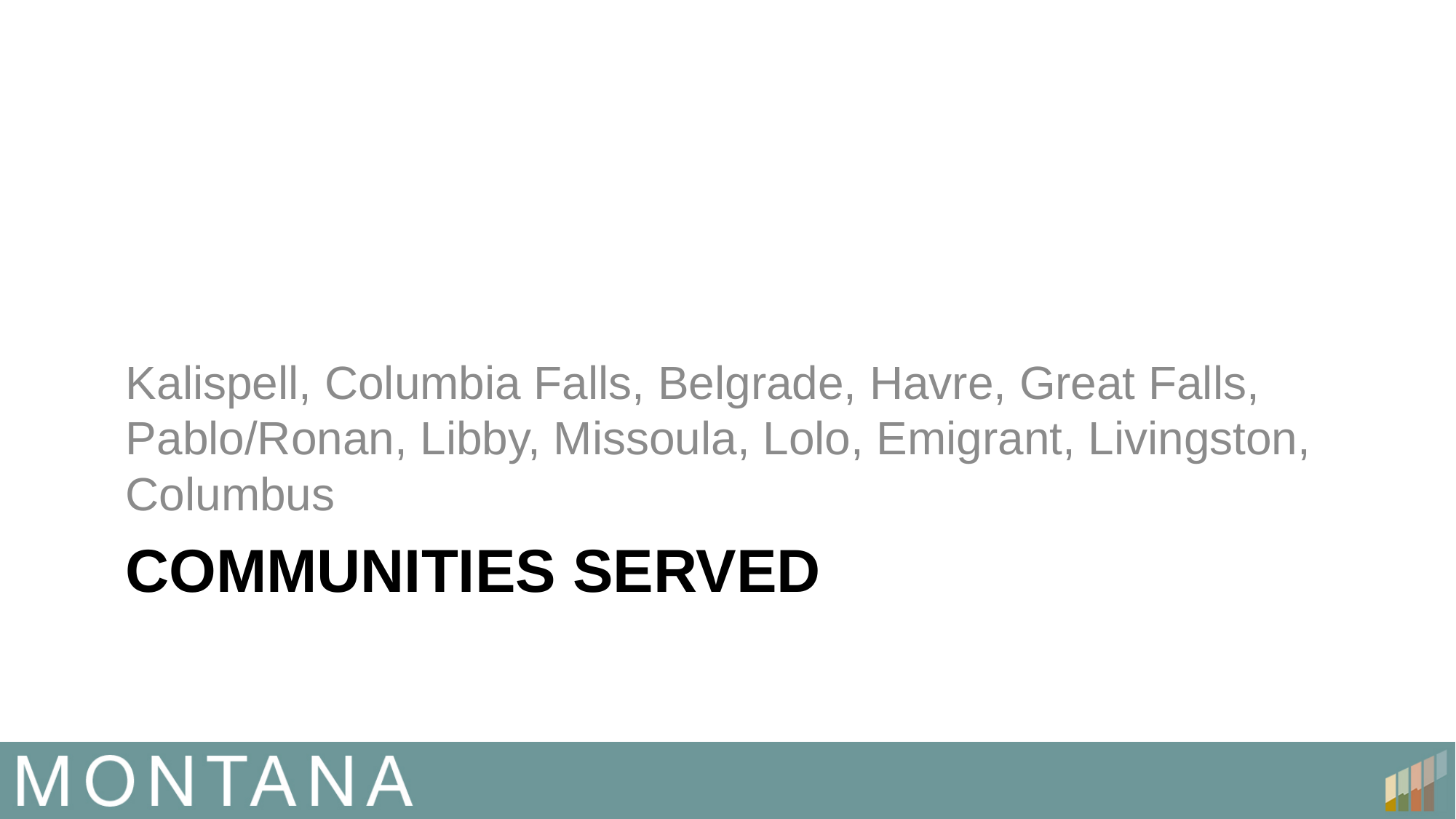

Kalispell, Columbia Falls, Belgrade, Havre, Great Falls, Pablo/Ronan, Libby, Missoula, Lolo, Emigrant, Livingston, Columbus

# Communities Served